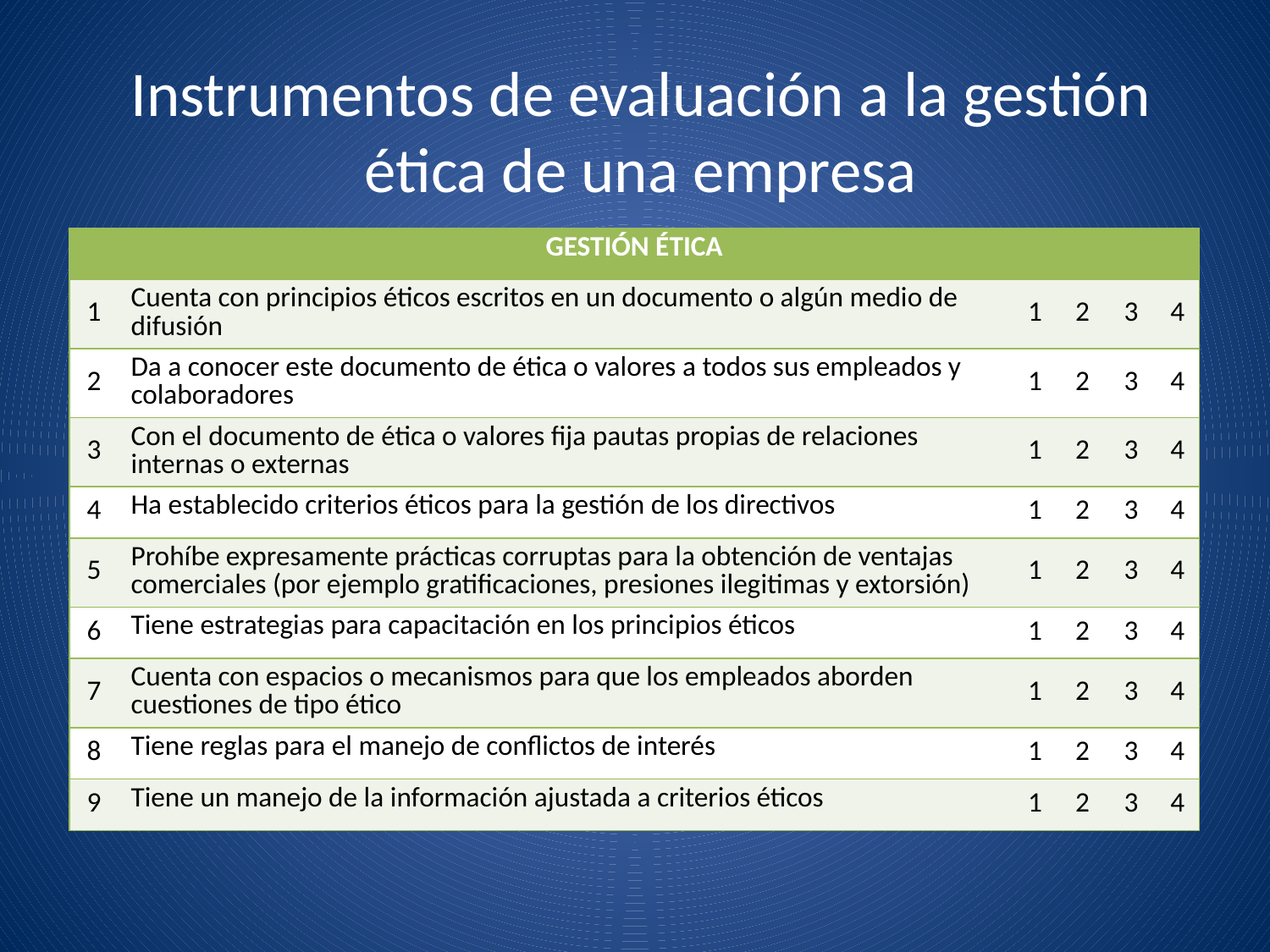

# Instrumentos de evaluación a la gestión ética de una empresa
| GESTIÓN ÉTICA |  |  |  |  |  |
| --- | --- | --- | --- | --- | --- |
| 1 | Cuenta con principios éticos escritos en un documento o algún medio de difusión | 1 | 2 | 3 | 4 |
| 2 | Da a conocer este documento de ética o valores a todos sus empleados y colaboradores | 1 | 2 | 3 | 4 |
| 3 | Con el documento de ética o valores fija pautas propias de relaciones internas o externas | 1 | 2 | 3 | 4 |
| 4 | Ha establecido criterios éticos para la gestión de los directivos | 1 | 2 | 3 | 4 |
| 5 | Prohíbe expresamente prácticas corruptas para la obtención de ventajas comerciales (por ejemplo gratificaciones, presiones ilegitimas y extorsión) | 1 | 2 | 3 | 4 |
| 6 | Tiene estrategias para capacitación en los principios éticos | 1 | 2 | 3 | 4 |
| 7 | Cuenta con espacios o mecanismos para que los empleados aborden cuestiones de tipo ético | 1 | 2 | 3 | 4 |
| 8 | Tiene reglas para el manejo de conflictos de interés | 1 | 2 | 3 | 4 |
| 9 | Tiene un manejo de la información ajustada a criterios éticos | 1 | 2 | 3 | 4 |